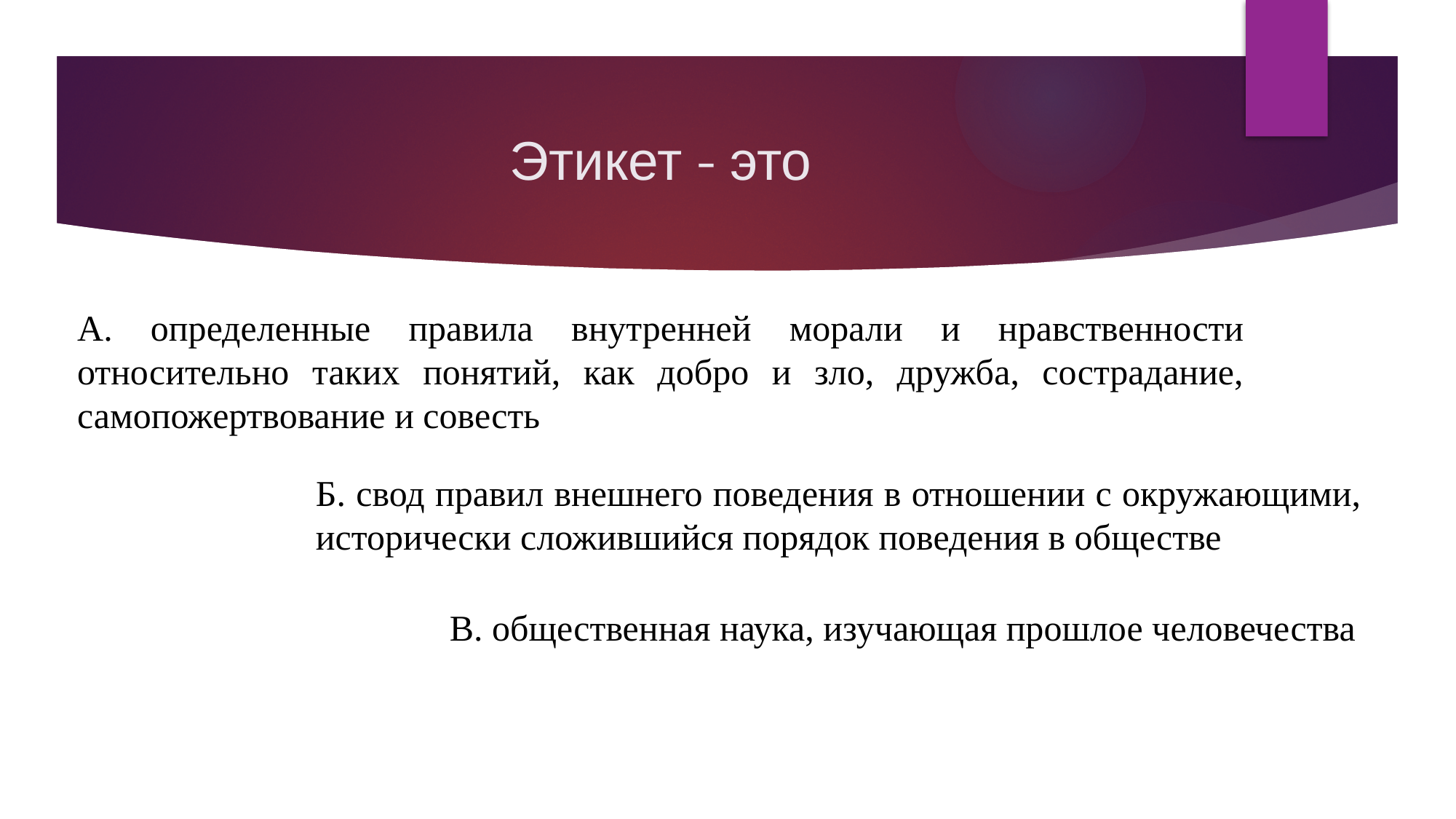

# Этикет - это
А. определенные правила внутренней морали и нравственности относительно таких понятий, как добро и зло, дружба, сострадание, самопожертвование и совесть
Б. свод правил внешнего поведения в отношении с окружающими, исторически сложившийся порядок поведения в обществе
В. общественная наука, изучающая прошлое человечества